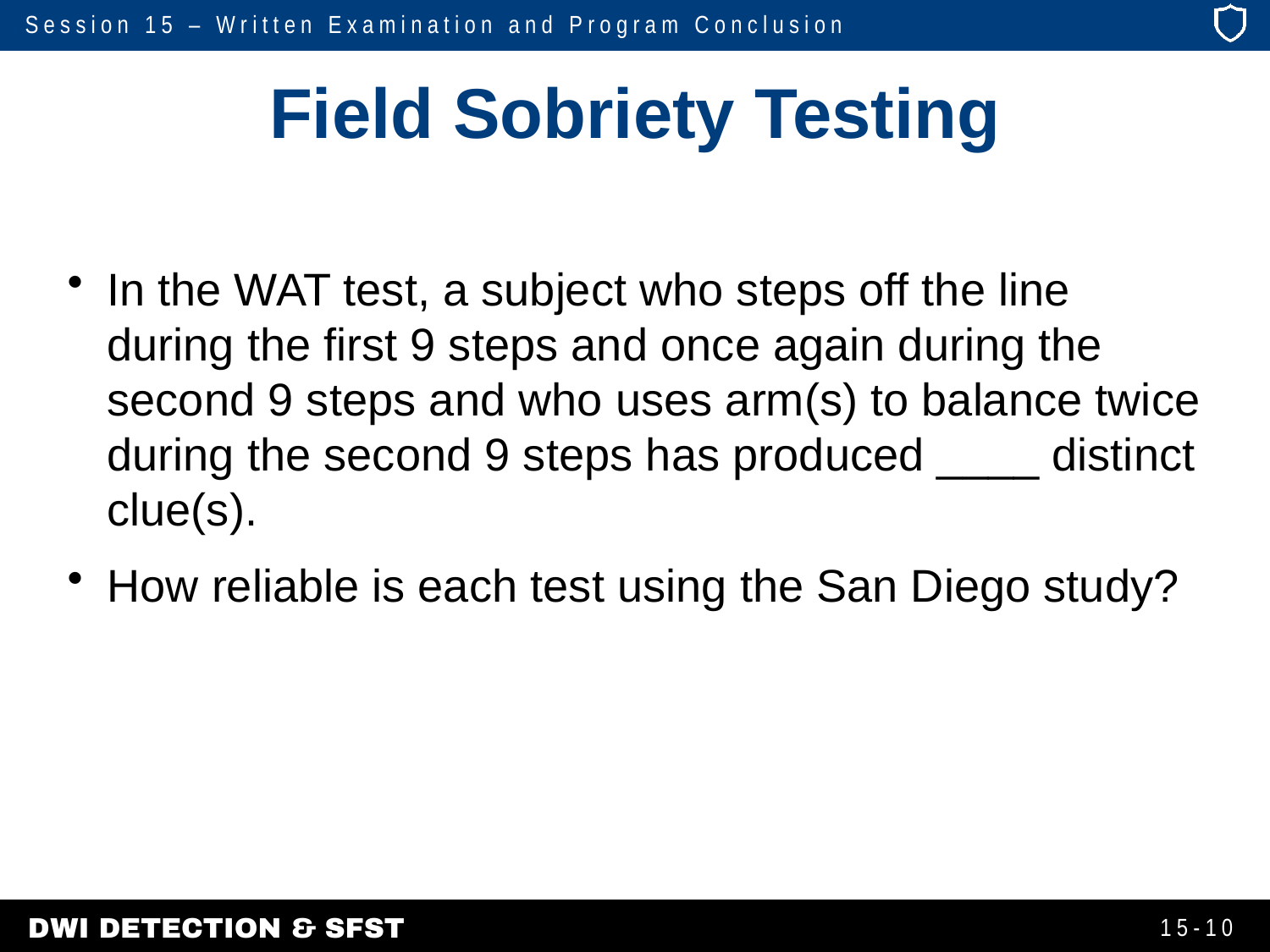

# Field Sobriety Testing
In the WAT test, a subject who steps off the line during the first 9 steps and once again during the second 9 steps and who uses arm(s) to balance twice during the second 9 steps has produced ____ distinct clue(s).
How reliable is each test using the San Diego study?

15-10